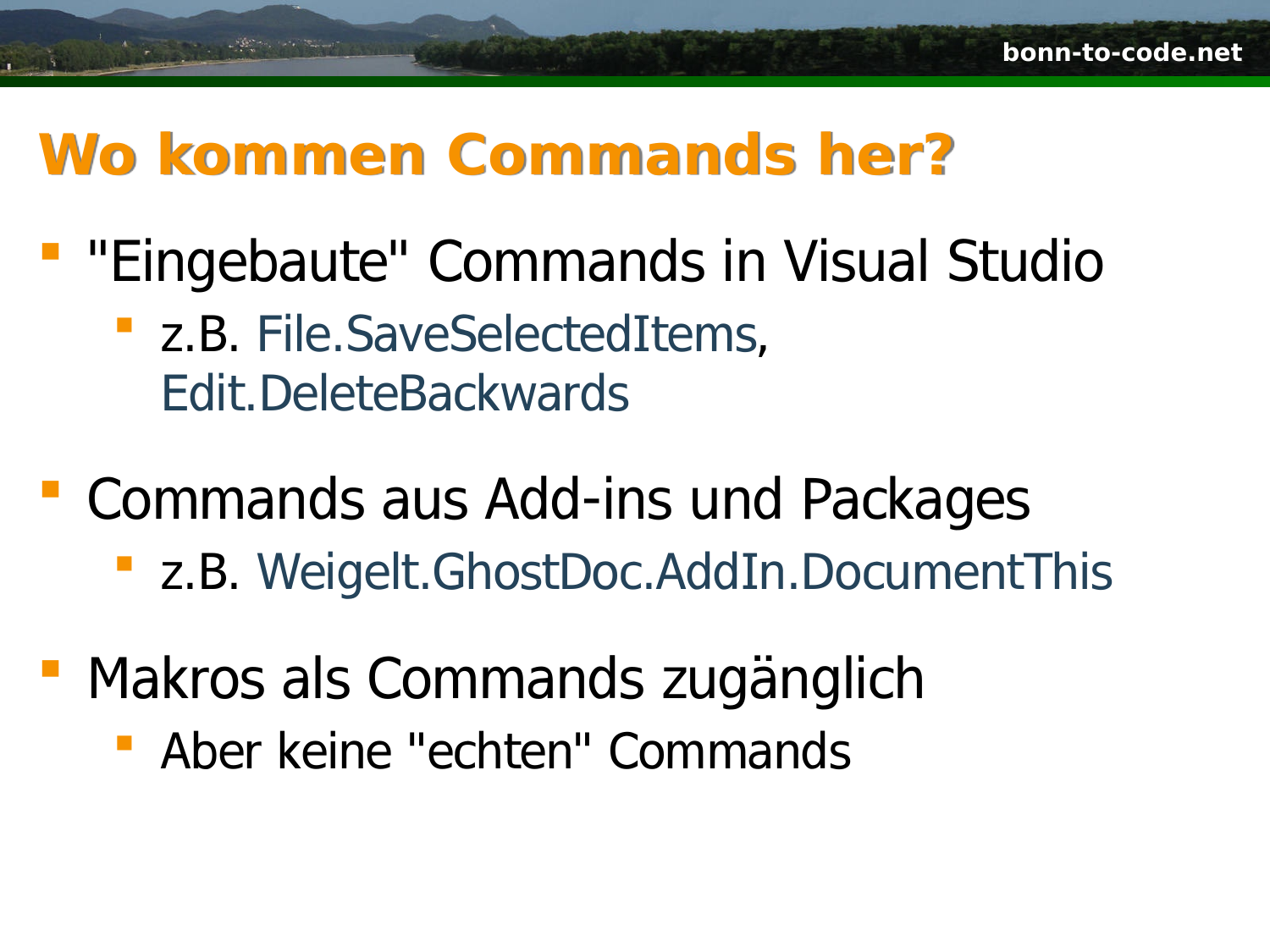

# Wo kommen Commands her?
"Eingebaute" Commands in Visual Studio
z.B. File.SaveSelectedItems, Edit.DeleteBackwards
Commands aus Add-ins und Packages
z.B. Weigelt.GhostDoc.AddIn.DocumentThis
Makros als Commands zugänglich
Aber keine "echten" Commands